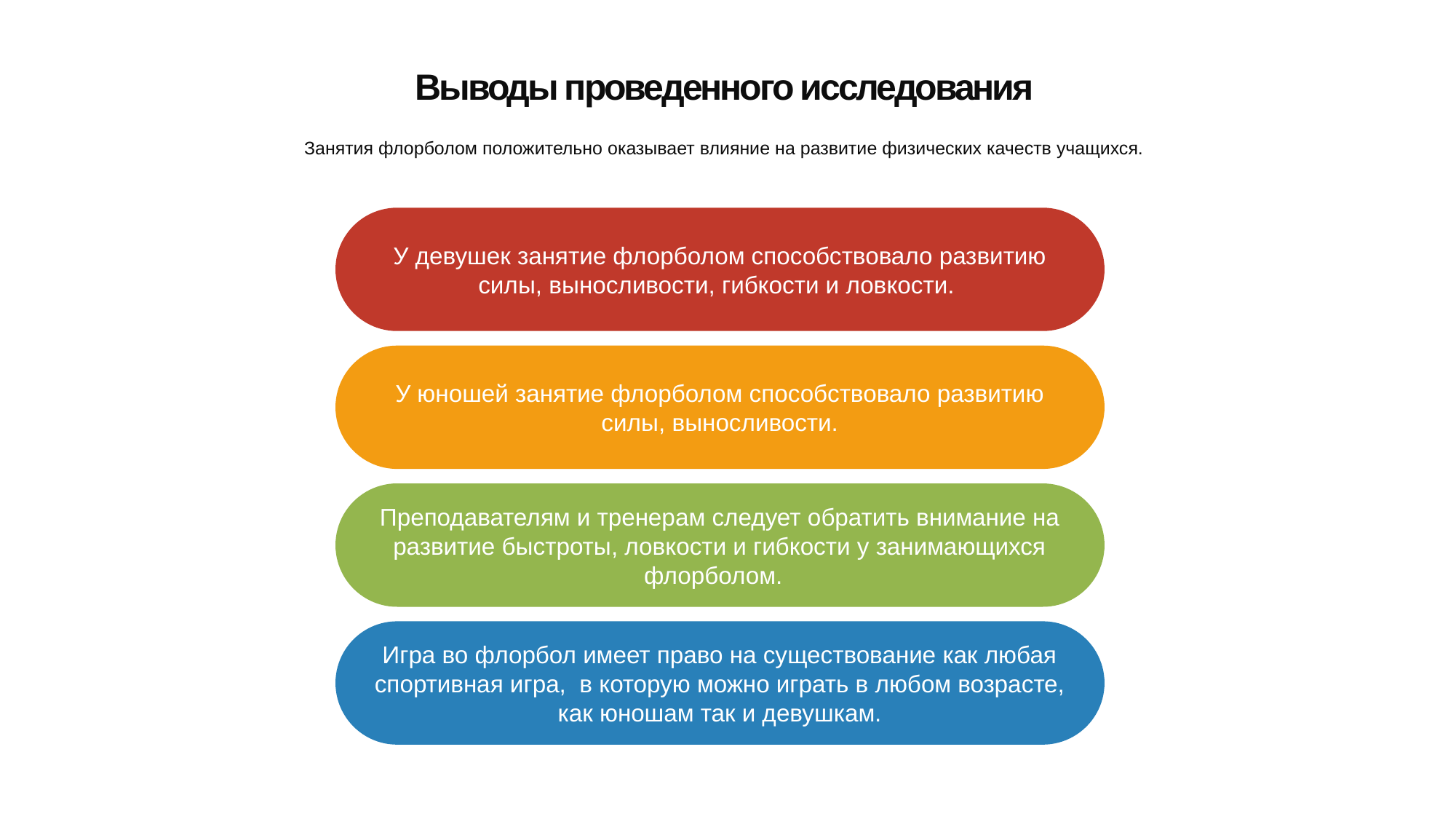

Выводы проведенного исследования
Занятия флорболом положительно оказывает влияние на развитие физических качеств учащихся.
У девушек занятие флорболом способствовало развитию силы, выносливости, гибкости и ловкости.
У юношей занятие флорболом способствовало развитию силы, выносливости.
Преподавателям и тренерам следует обратить внимание на развитие быстроты, ловкости и гибкости у занимающихся флорболом.
Игра во флорбол имеет право на существование как любая спортивная игра,  в которую можно играть в любом возрасте, как юношам так и девушкам.